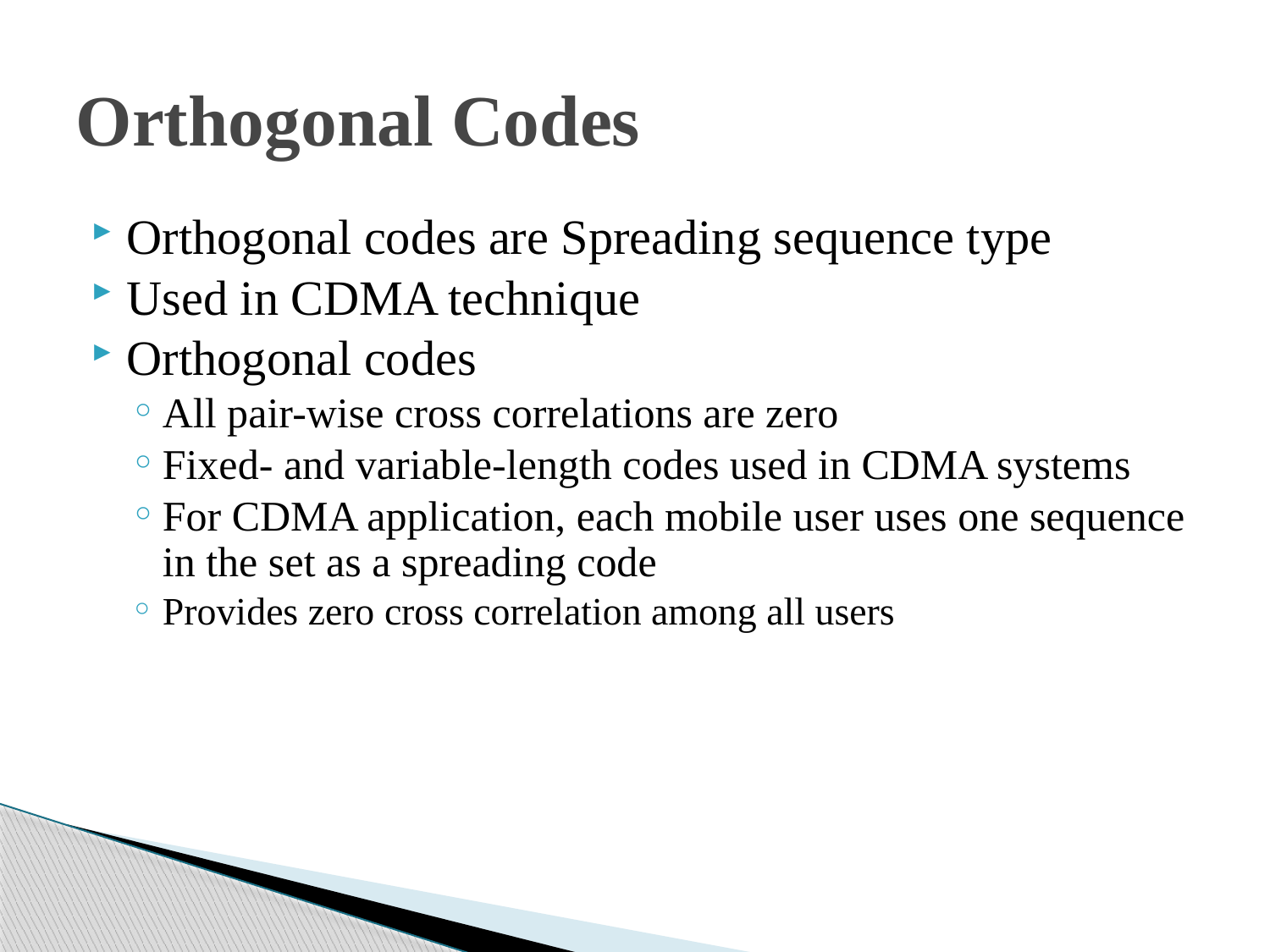

# Orthogonal Codes
Orthogonal codes are Spreading sequence type
Used in CDMA technique
Orthogonal codes
All pair-wise cross correlations are zero
Fixed- and variable-length codes used in CDMA systems
For CDMA application, each mobile user uses one sequence in the set as a spreading code
Provides zero cross correlation among all users